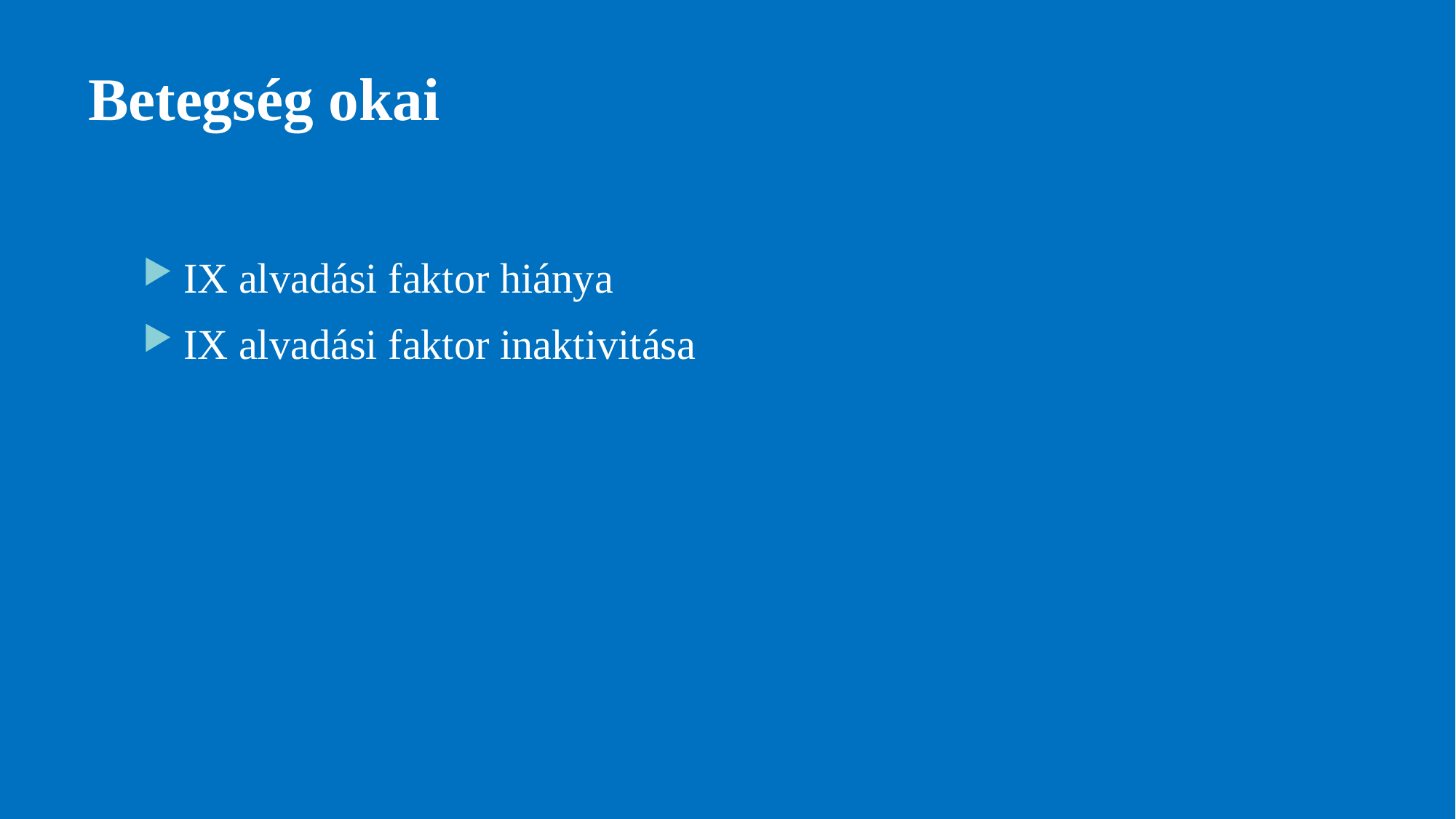

# Betegség okai
IX alvadási faktor hiánya
IX alvadási faktor inaktivitása